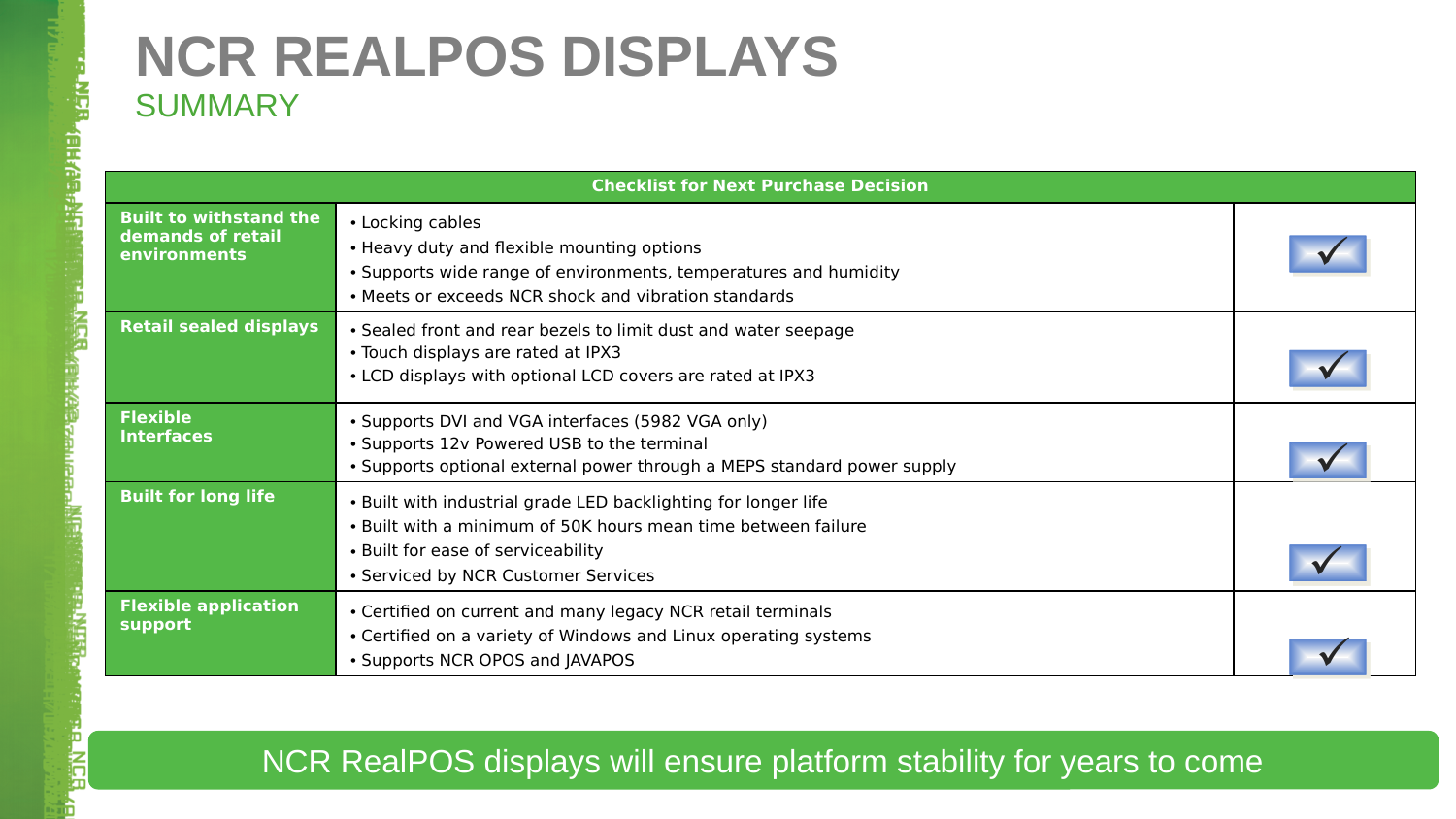

NCR REALPOS DISPLAYS
SUMMARY
| Checklist for Next Purchase Decision |  |  |
| --- | --- | --- |
| Built to withstand the demands of retail environments | Locking cables Heavy duty and flexible mounting options Supports wide range of environments, temperatures and humidity Meets or exceeds NCR shock and vibration standards |  |
| Retail sealed displays | Sealed front and rear bezels to limit dust and water seepage Touch displays are rated at IPX3 LCD displays with optional LCD covers are rated at IPX3 |  |
| Flexible Interfaces | Supports DVI and VGA interfaces (5982 VGA only) Supports 12v Powered USB to the terminal Supports optional external power through a MEPS standard power supply |  |
| Built for long life | Built with industrial grade LED backlighting for longer life Built with a minimum of 50K hours mean time between failure Built for ease of serviceability Serviced by NCR Customer Services |  |
| Flexible application support | Certified on current and many legacy NCR retail terminals Certified on a variety of Windows and Linux operating systems Supports NCR OPOS and JAVAPOS |  |

NCR RealPOS displays will ensure platform stability for years to come